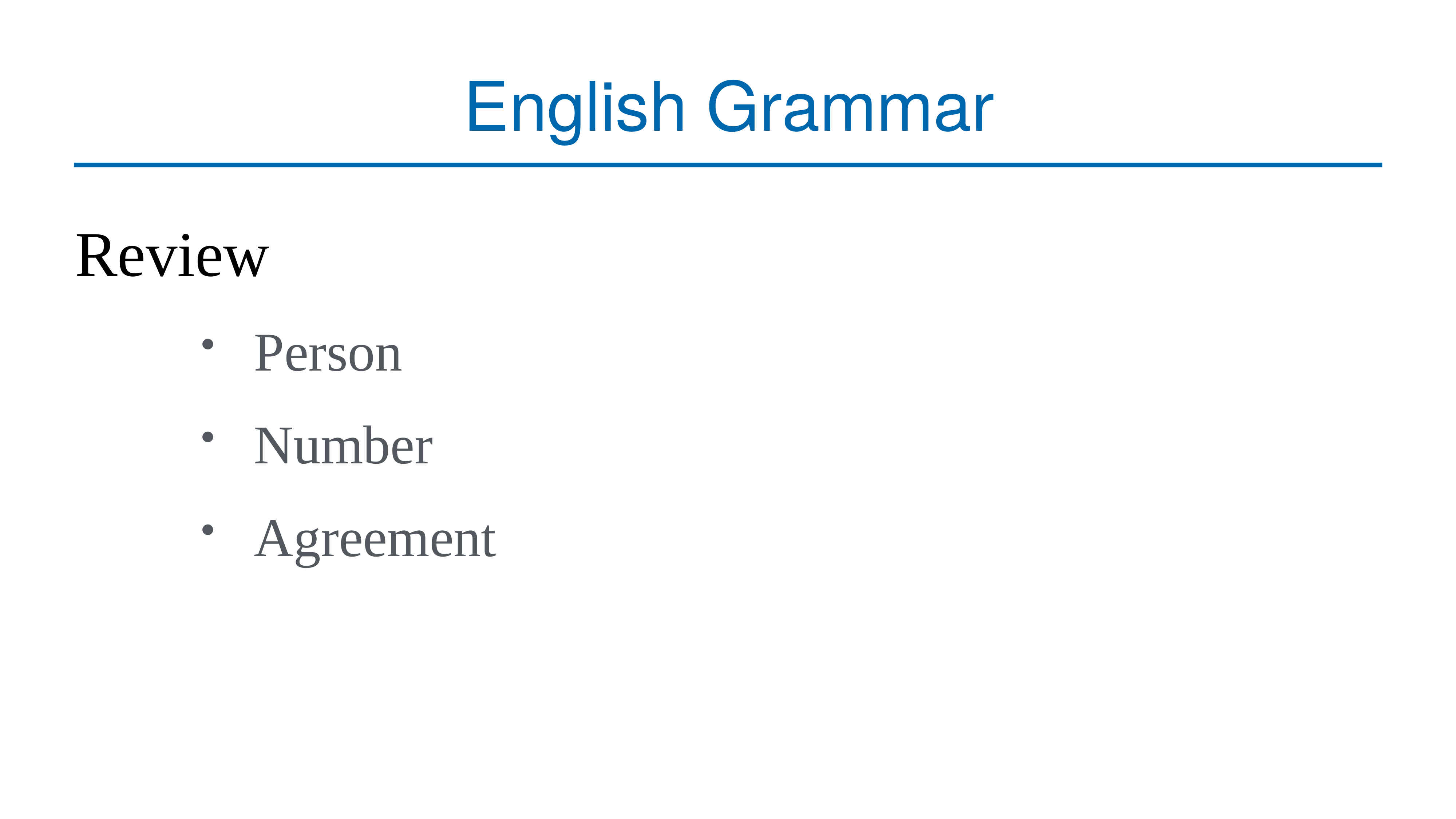

# English Grammar
Review
Person
Number
Agreement